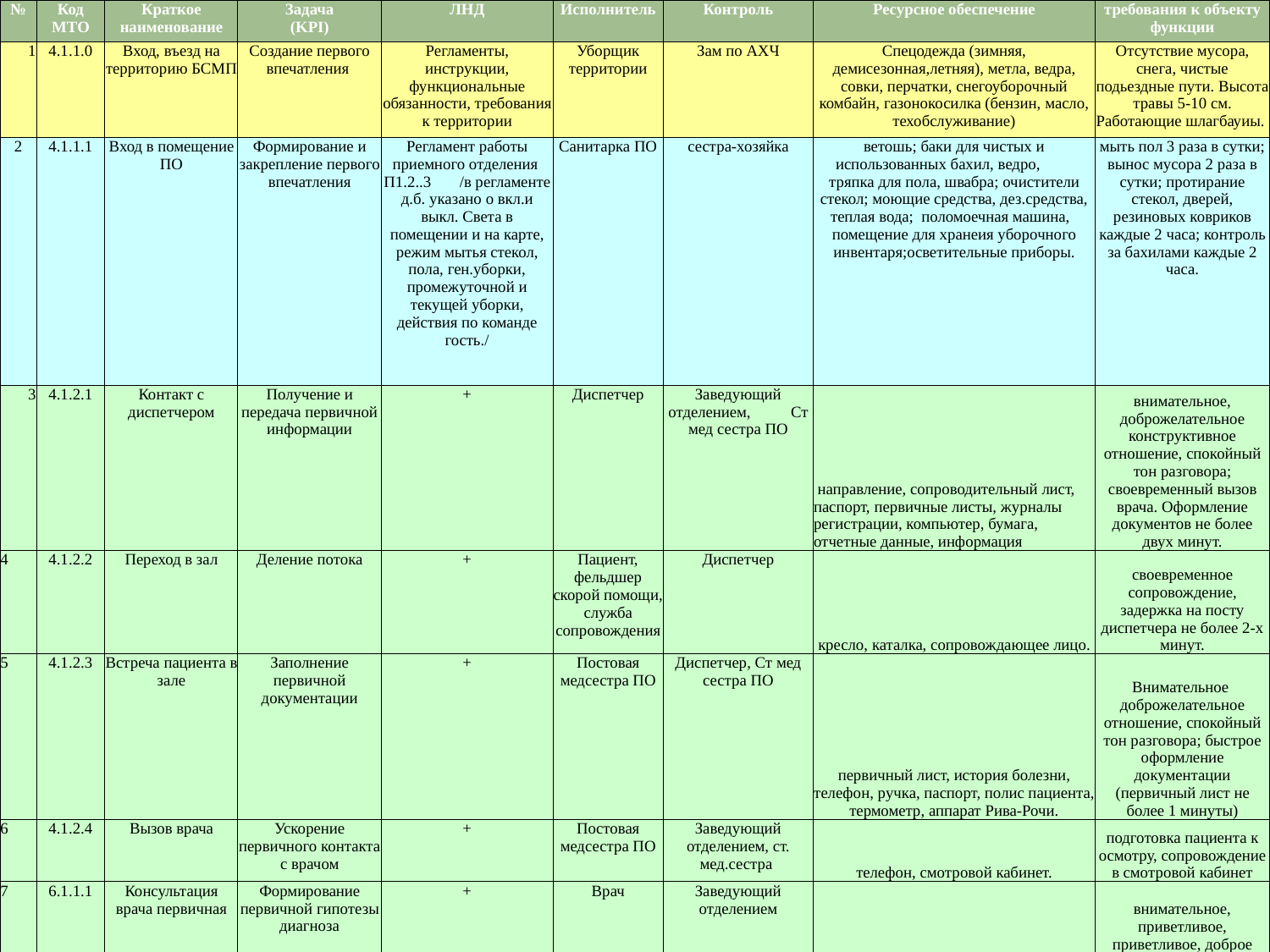

| № | Код МТО | Краткое наименование | Задача (KPI) | ЛНД | Исполнитель | Контроль | Ресурсное обеспечение | требования к объекту функции |
| --- | --- | --- | --- | --- | --- | --- | --- | --- |
| 1 | 4.1.1.0 | Вход, въезд на территорию БСМП | Создание первого впечатления | Регламенты, инструкции, функциональные обязанности, требования к территории | Уборщик территории | Зам по АХЧ | Спецодежда (зимняя, демисезонная,летняя), метла, ведра, совки, перчатки, снегоуборочный комбайн, газонокосилка (бензин, масло, техобслуживание) | Отсутствие мусора, снега, чистые подьездные пути. Высота травы 5-10 см. Работающие шлагбауиы. |
| 2 | 4.1.1.1 | Вход в помещение ПО | Формирование и закрепление первого впечатления | Регламент работы приемного отделения П1.2..3 /в регламенте д.б. указано о вкл.и выкл. Света в помещении и на карте, режим мытья стекол, пола, ген.уборки, промежуточной и текущей уборки, действия по команде гость./ | Санитарка ПО | сестра-хозяйка | ветошь; баки для чистых и использованных бахил, ведро, тряпка для пола, швабра; очистители стекол; моющие средства, дез.средства, теплая вода; поломоечная машина, помещение для хранеия уборочного инвентаря;осветительные приборы. | мыть пол 3 раза в сутки; вынос мусора 2 раза в сутки; протирание стекол, дверей, резиновых ковриков каждые 2 часа; контроль за бахилами каждые 2 часа. |
| 3 | 4.1.2.1 | Контакт с диспетчером | Получение и передача первичной информации | + | Диспетчер | Заведующий отделением, Ст мед сестра ПО | направление, сопроводительный лист, паспорт, первичные листы, журналы регистрации, компьютер, бумага, отчетные данные, информация | внимательное, доброжелательное конструктивное отношение, спокойный тон разговора; своевременный вызов врача. Оформление документов не более двух минут. |
| 4 | 4.1.2.2 | Переход в зал | Деление потока | + | Пациент, фельдшер скорой помощи, служба сопровождения | Диспетчер | кресло, каталка, сопровождающее лицо. | своевременное сопровождение, задержка на посту диспетчера не более 2-х минут. |
| 5 | 4.1.2.3 | Встреча пациента в зале | Заполнение первичной документации | + | Постовая медсестра ПО | Диспетчер, Ст мед сестра ПО | первичный лист, история болезни, телефон, ручка, паспорт, полис пациента, термометр, аппарат Рива-Рочи. | Внимательное доброжелательное отношение, спокойный тон разговора; быстрое оформление документации (первичный лист не более 1 минуты) |
| 6 | 4.1.2.4 | Вызов врача | Ускорение первичного контакта с врачом | + | Постовая медсестра ПО | Заведующий отделением, ст. мед.сестра | телефон, смотровой кабинет. | подготовка пациента к осмотру, сопровождение в смотровой кабинет |
| 7 | 6.1.1.1 | Консультация врача первичная | Формирование первичной гипотезы диагноза | + | Врач | Заведующий отделением | пациент, анамнез, кушетка, одноразовая простыня, перчатки, одноразовое полотно, мыло, кожный антисептик. | внимательное, приветливое, приветливое, доброе отношение, спокойный тон разговора, ожидание врача не более 15 минут. |